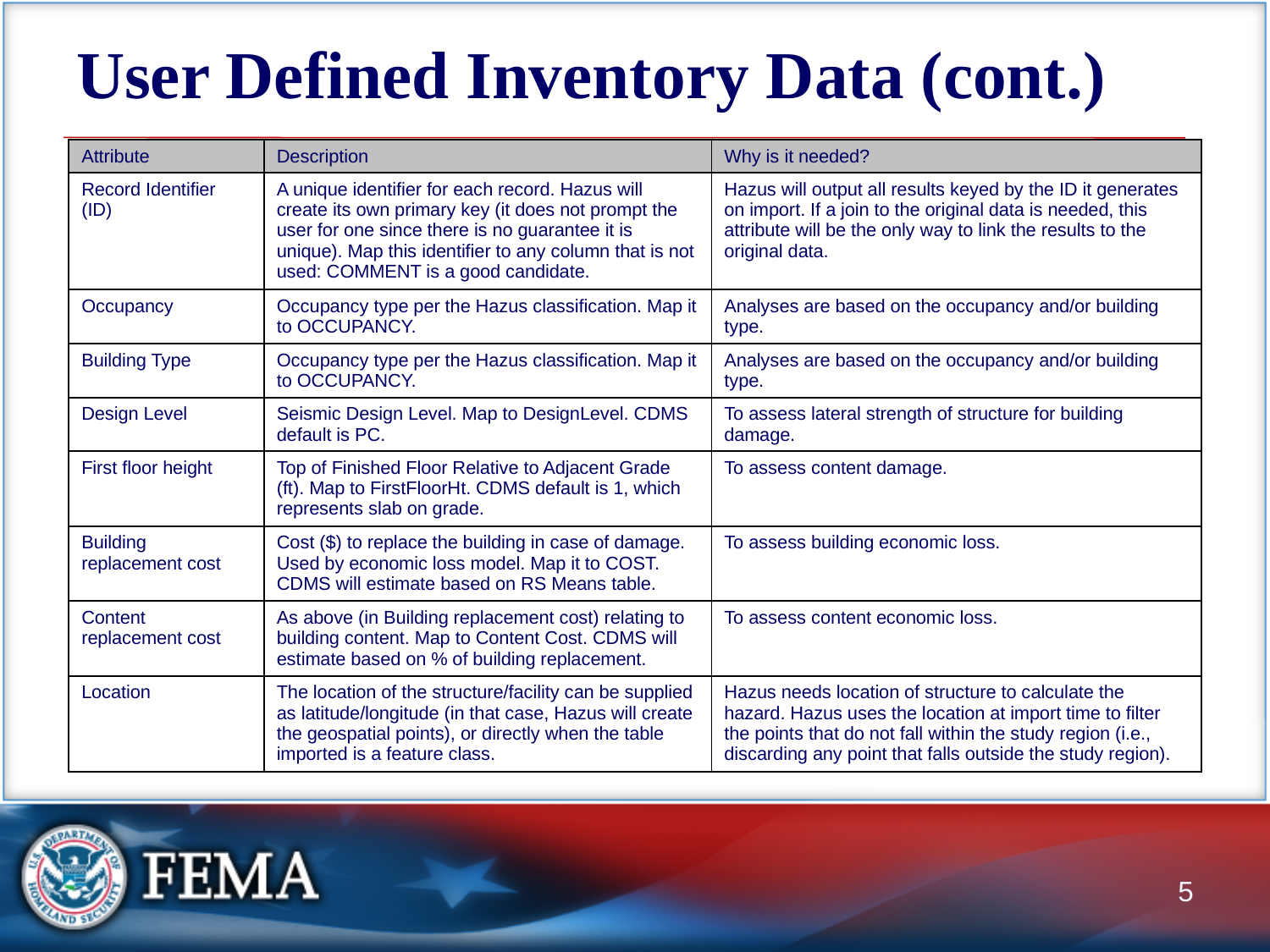

# User Defined Inventory Data (cont.)
| Attribute | Description | Why is it needed? |
| --- | --- | --- |
| Record Identifier (ID) | A unique identifier for each record. Hazus will create its own primary key (it does not prompt the user for one since there is no guarantee it is unique). Map this identifier to any column that is not used: COMMENT is a good candidate. | Hazus will output all results keyed by the ID it generates on import. If a join to the original data is needed, this attribute will be the only way to link the results to the original data. |
| Occupancy | Occupancy type per the Hazus classification. Map it to OCCUPANCY. | Analyses are based on the occupancy and/or building type. |
| Building Type | Occupancy type per the Hazus classification. Map it to OCCUPANCY. | Analyses are based on the occupancy and/or building type. |
| Design Level | Seismic Design Level. Map to DesignLevel. CDMS default is PC. | To assess lateral strength of structure for building damage. |
| First floor height | Top of Finished Floor Relative to Adjacent Grade (ft). Map to FirstFloorHt. CDMS default is 1, which represents slab on grade. | To assess content damage. |
| Building replacement cost | Cost ($) to replace the building in case of damage. Used by economic loss model. Map it to COST. CDMS will estimate based on RS Means table. | To assess building economic loss. |
| Content replacement cost | As above (in Building replacement cost) relating to building content. Map to Content Cost. CDMS will estimate based on % of building replacement. | To assess content economic loss. |
| Location | The location of the structure/facility can be supplied as latitude/longitude (in that case, Hazus will create the geospatial points), or directly when the table imported is a feature class. | Hazus needs location of structure to calculate the hazard. Hazus uses the location at import time to filter the points that do not fall within the study region (i.e., discarding any point that falls outside the study region). |
5